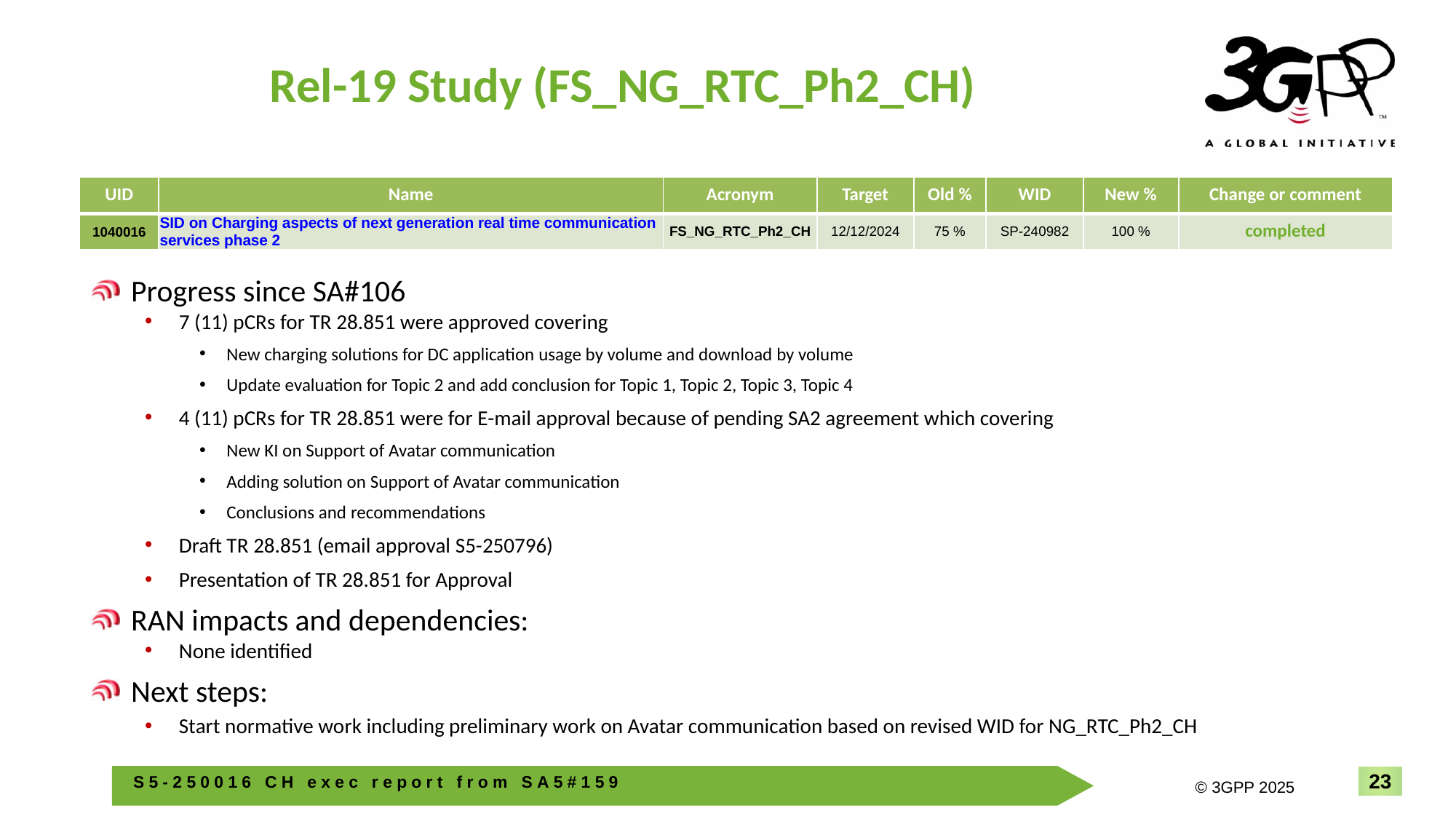

# Rel-19 Study (FS_NG_RTC_Ph2_CH)
| UID | Name | Acronym | Target | Old % | WID | New % | Change or comment |
| --- | --- | --- | --- | --- | --- | --- | --- |
| 1040016 | SID on Charging aspects of next generation real time communication services phase 2 | FS\_NG\_RTC\_Ph2\_CH | 12/12/2024 | 75 % | SP-240982 | 100 % | completed |
Progress since SA#106
7 (11) pCRs for TR 28.851 were approved covering
New charging solutions for DC application usage by volume and download by volume
Update evaluation for Topic 2 and add conclusion for Topic 1, Topic 2, Topic 3, Topic 4
4 (11) pCRs for TR 28.851 were for E-mail approval because of pending SA2 agreement which covering
New KI on Support of Avatar communication
Adding solution on Support of Avatar communication
Conclusions and recommendations
Draft TR 28.851 (email approval S5-250796)
Presentation of TR 28.851 for Approval
RAN impacts and dependencies:
None identified
Next steps:
Start normative work including preliminary work on Avatar communication based on revised WID for NG_RTC_Ph2_CH